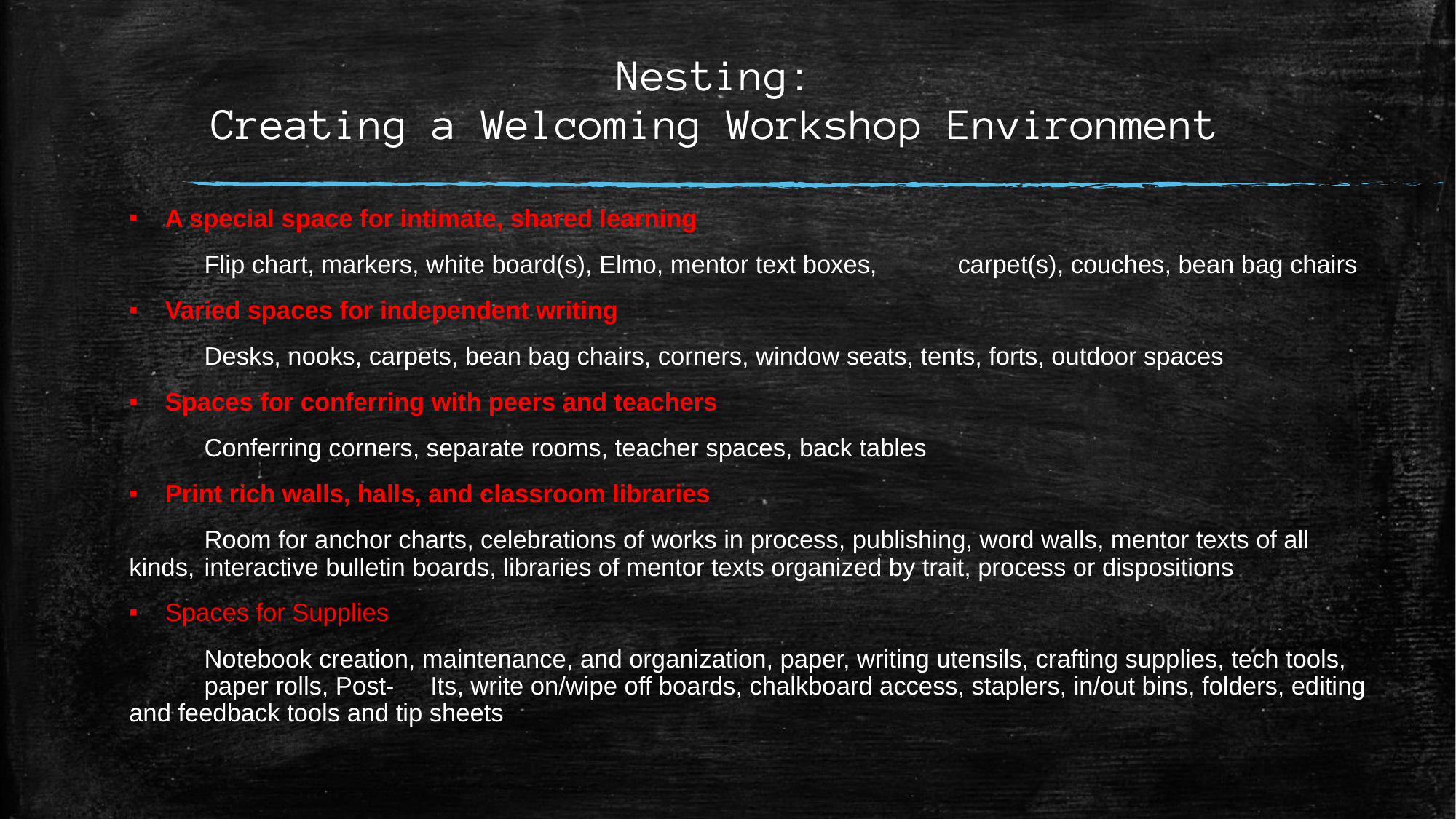

# Nesting: Creating a Welcoming Workshop Environment
A special space for intimate, shared learning
	Flip chart, markers, white board(s), Elmo, mentor text boxes, 	carpet(s), couches, bean bag chairs
Varied spaces for independent writing
	Desks, nooks, carpets, bean bag chairs, corners, window seats, tents, forts, outdoor spaces
Spaces for conferring with peers and teachers
	Conferring corners, separate rooms, teacher spaces, back tables
Print rich walls, halls, and classroom libraries
	Room for anchor charts, celebrations of works in process, publishing, word walls, mentor texts of all kinds, 	interactive bulletin boards, libraries of mentor texts organized by trait, process or dispositions
Spaces for Supplies
	Notebook creation, maintenance, and organization, paper, writing utensils, crafting supplies, tech tools, 	paper rolls, Post-	Its, write on/wipe off boards, chalkboard access, staplers, in/out bins, folders, editing and feedback tools and tip sheets